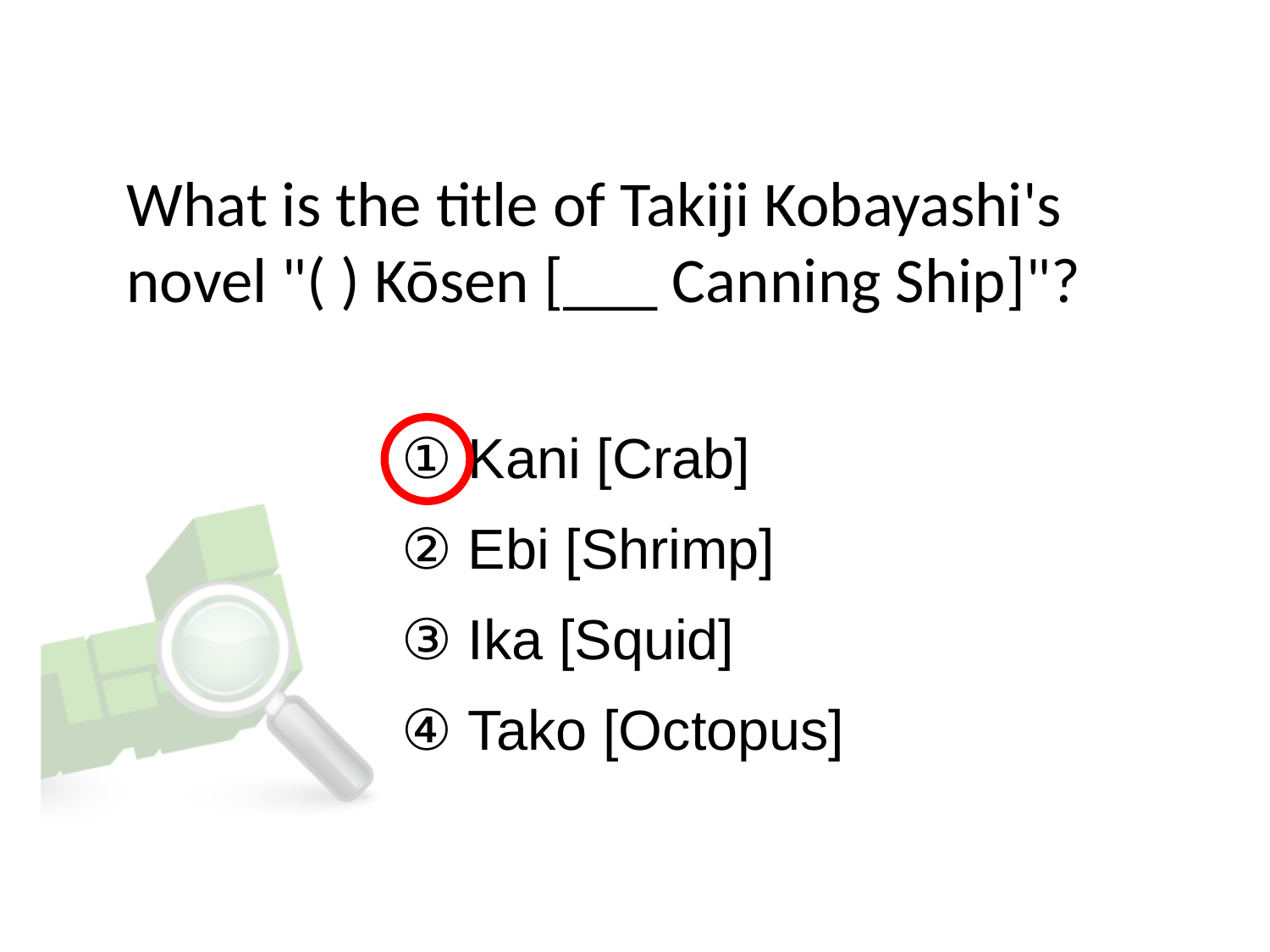

# What is the title of Takiji Kobayashi's novel "( ) Kōsen [___ Canning Ship]"?
① Kani [Crab]
② Ebi [Shrimp]
③ Ika [Squid]
④ Tako [Octopus]